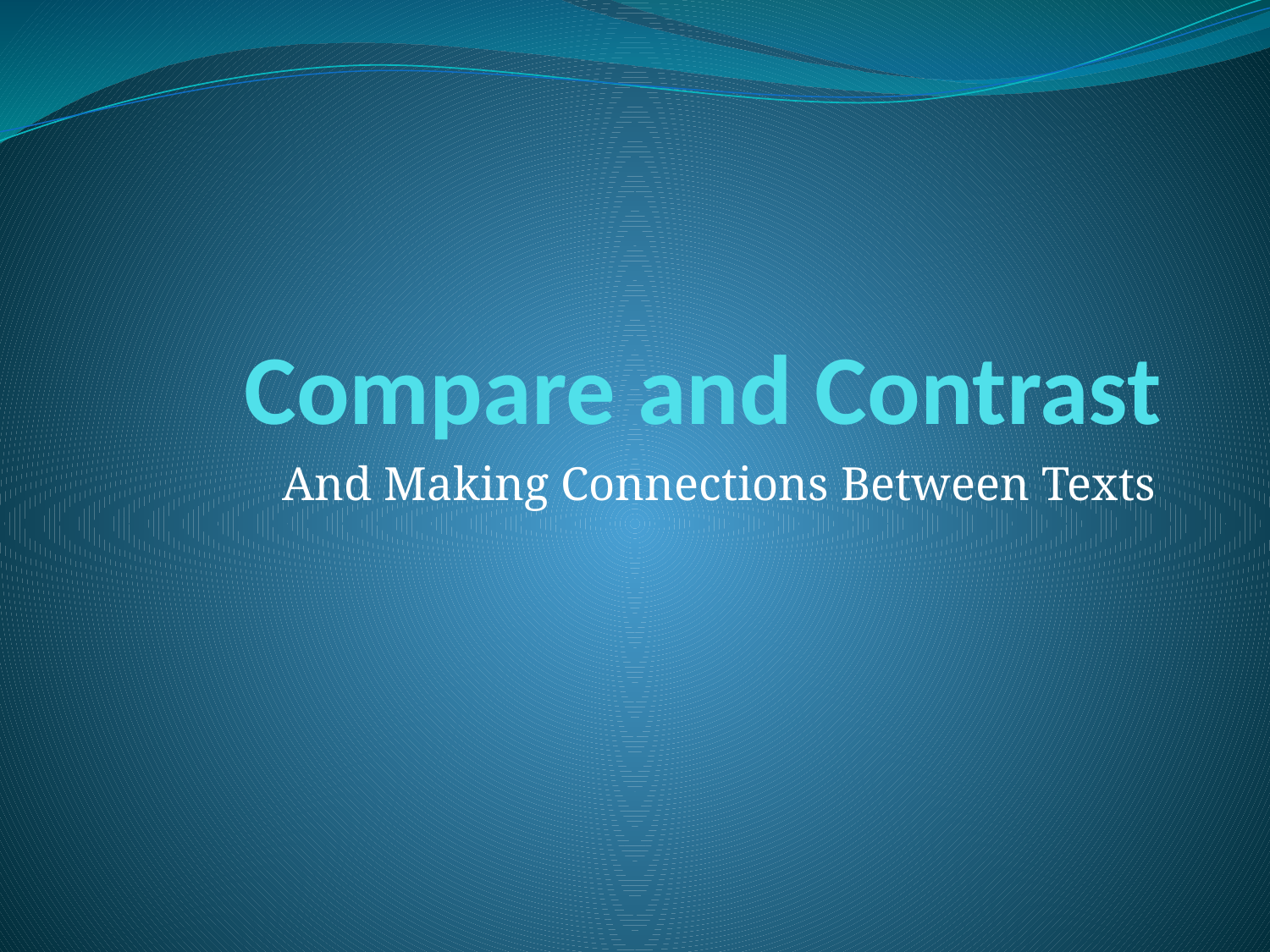

# Compare and Contrast
And Making Connections Between Texts